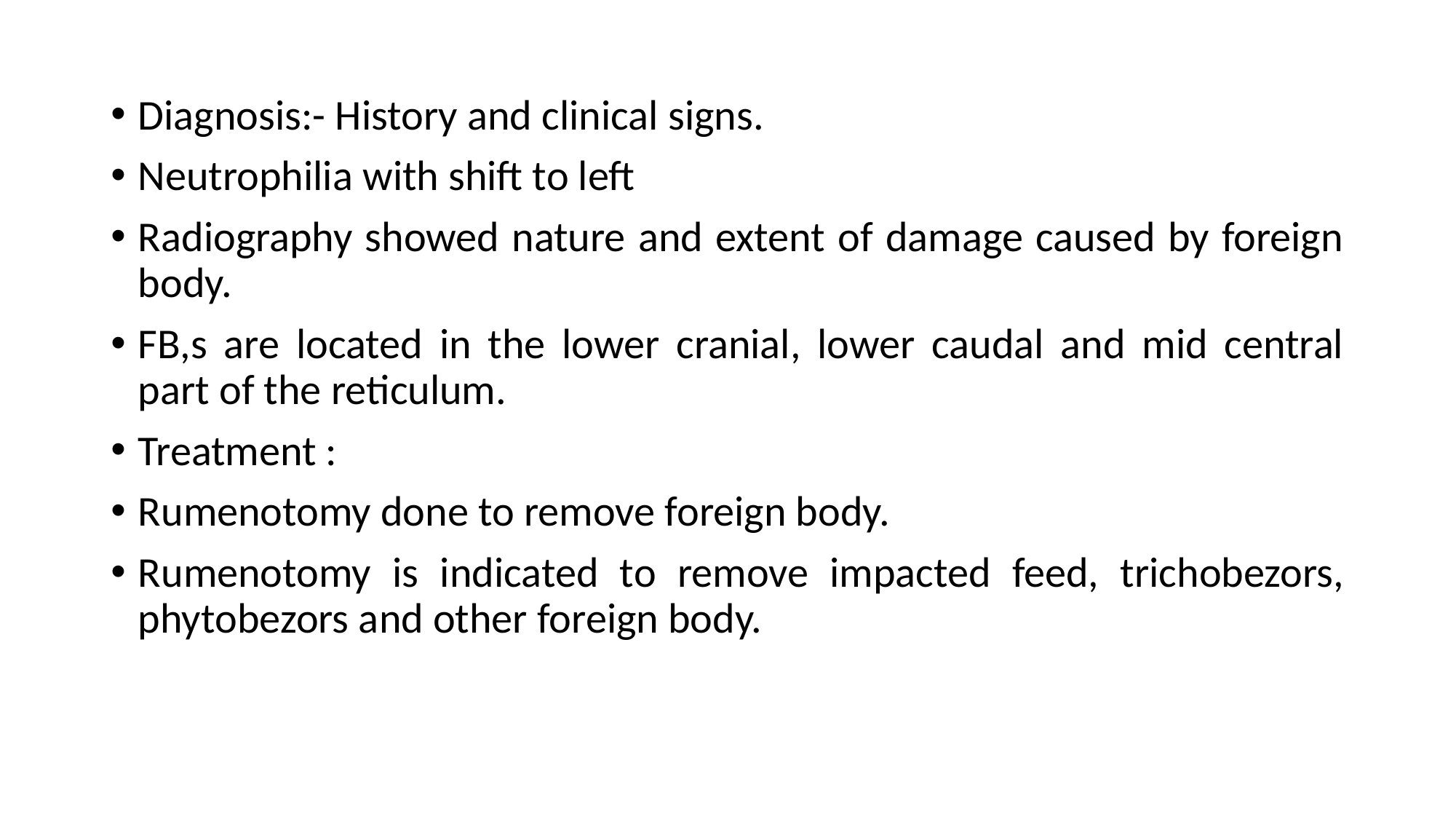

Diagnosis:- History and clinical signs.
Neutrophilia with shift to left
Radiography showed nature and extent of damage caused by foreign body.
FB,s are located in the lower cranial, lower caudal and mid central part of the reticulum.
Treatment :
Rumenotomy done to remove foreign body.
Rumenotomy is indicated to remove impacted feed, trichobezors, phytobezors and other foreign body.